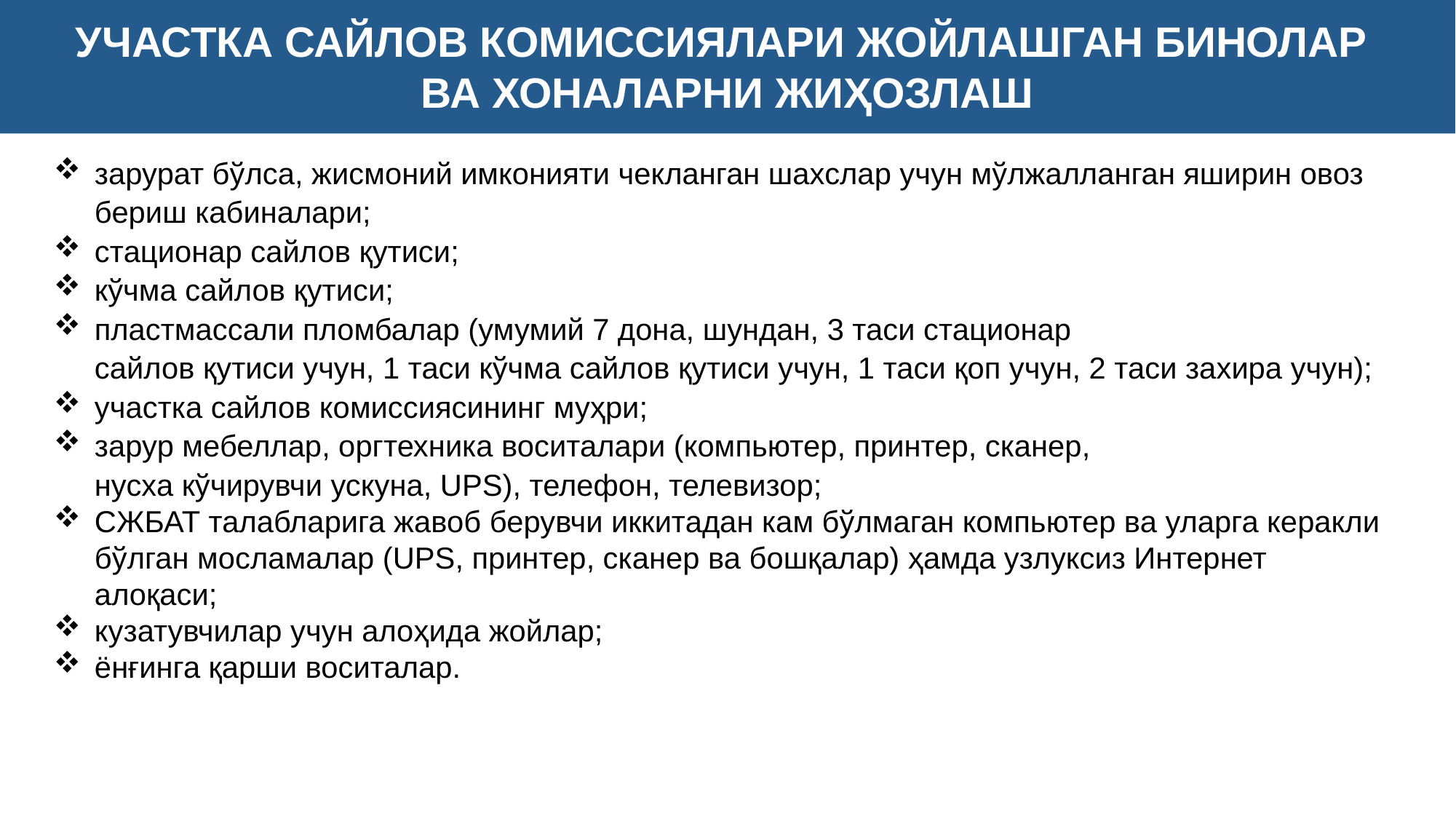

УЧАСТКА САЙЛОВ КОМИССИЯЛАРИ ЖОЙЛАШГАН БИНОЛАР
ВА ХОНАЛАРНИ ЖИҲОЗЛАШ
зарурат бўлса, жисмоний имконияти чекланган шахслар учун мўлжалланган яширин овоз бериш кабиналари;
стационар сайлов қутиси;
кўчма сайлов қутиси;
пластмассали пломбалар (умумий 7 дона, шундан, 3 таси стационар
сайлов қутиси учун, 1 таси кўчма сайлов қутиси учун, 1 таси қоп учун, 2 таси захира учун);
участка сайлов комиссиясининг муҳри;
зарур мебеллар, оргтехника воситалари (компьютер, принтер, сканер,
нусха кўчирувчи ускуна, UPS), телефон, телевизор;
СЖБАТ талабларига жавоб берувчи иккитадан кам бўлмаган компьютер ва уларга керакли бўлган мосламалар (UPS, принтер, сканер ва бошқалар) ҳамда узлуксиз Интернет алоқаси;
кузатувчилар учун алоҳида жойлар;
ёнғинга қарши воситалар.